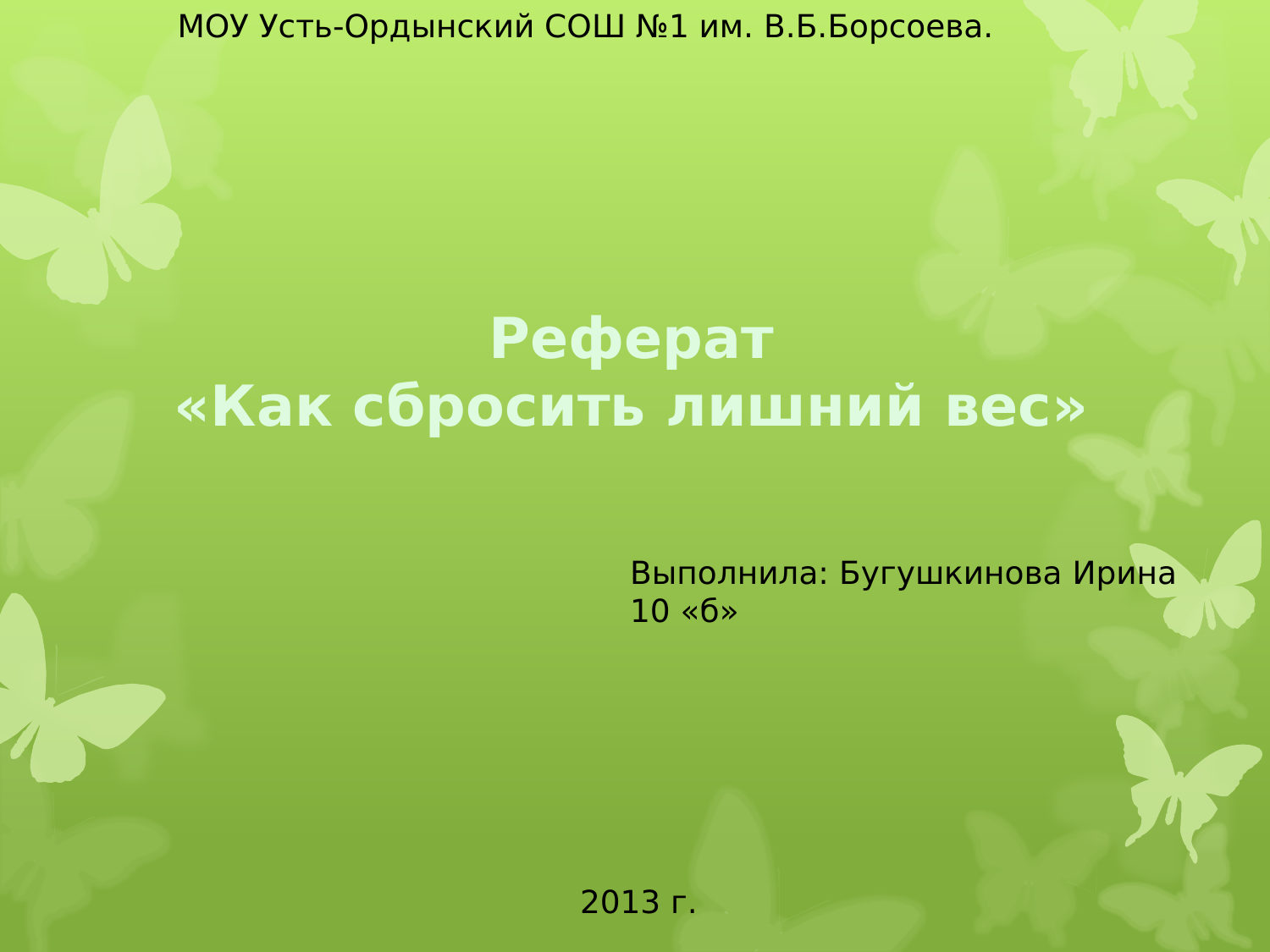

МОУ Усть-Ордынский СОШ №1 им. В.Б.Борсоева.
Реферат
«Как сбросить лишний вес»
Выполнила: Бугушкинова Ирина 10 «б»
                 2013 г.